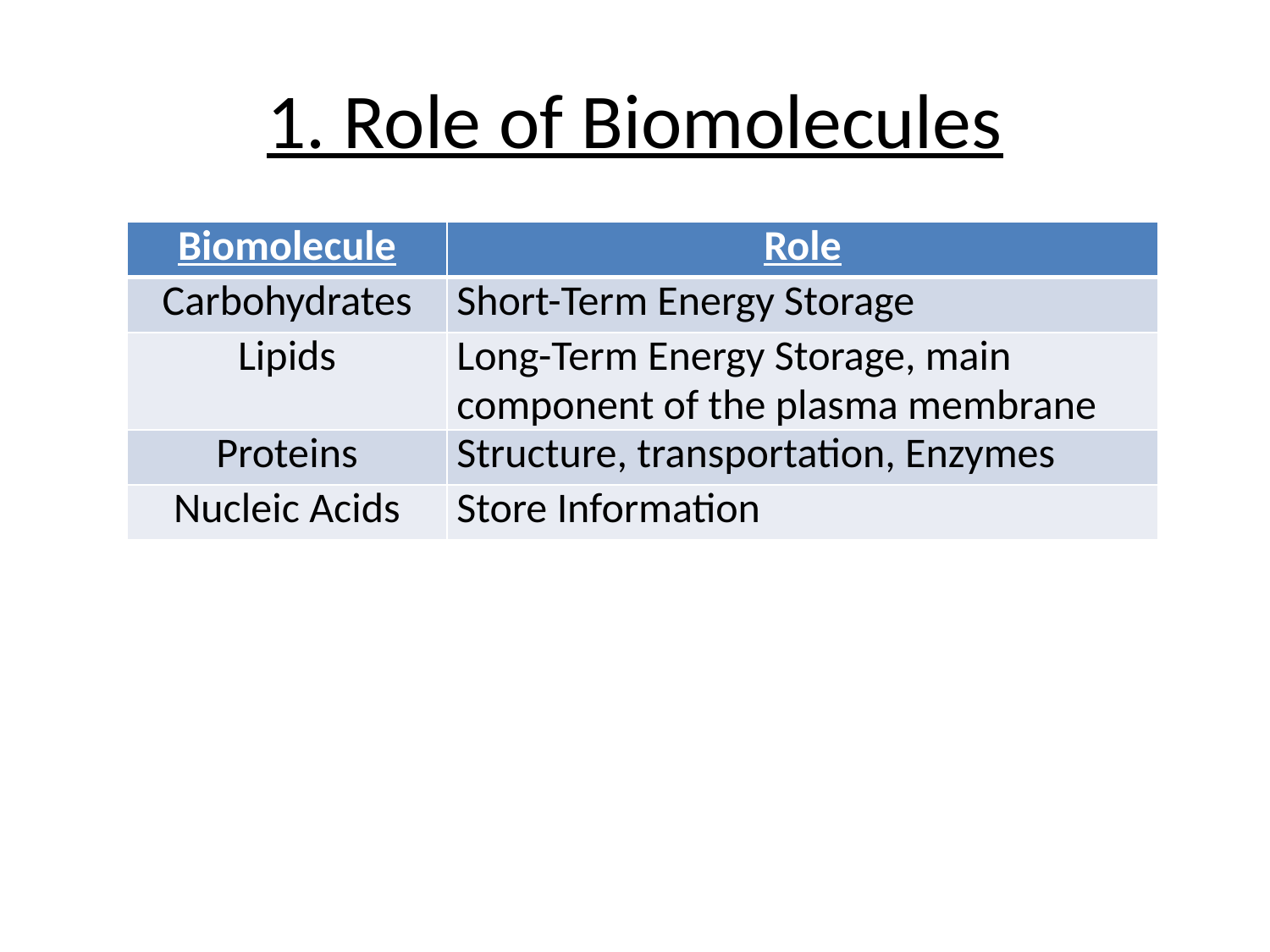

# 1. Role of Biomolecules
| Biomolecule | Role |
| --- | --- |
| Carbohydrates | Short-Term Energy Storage |
| Lipids | Long-Term Energy Storage, main component of the plasma membrane |
| Proteins | Structure, transportation, Enzymes |
| Nucleic Acids | Store Information |